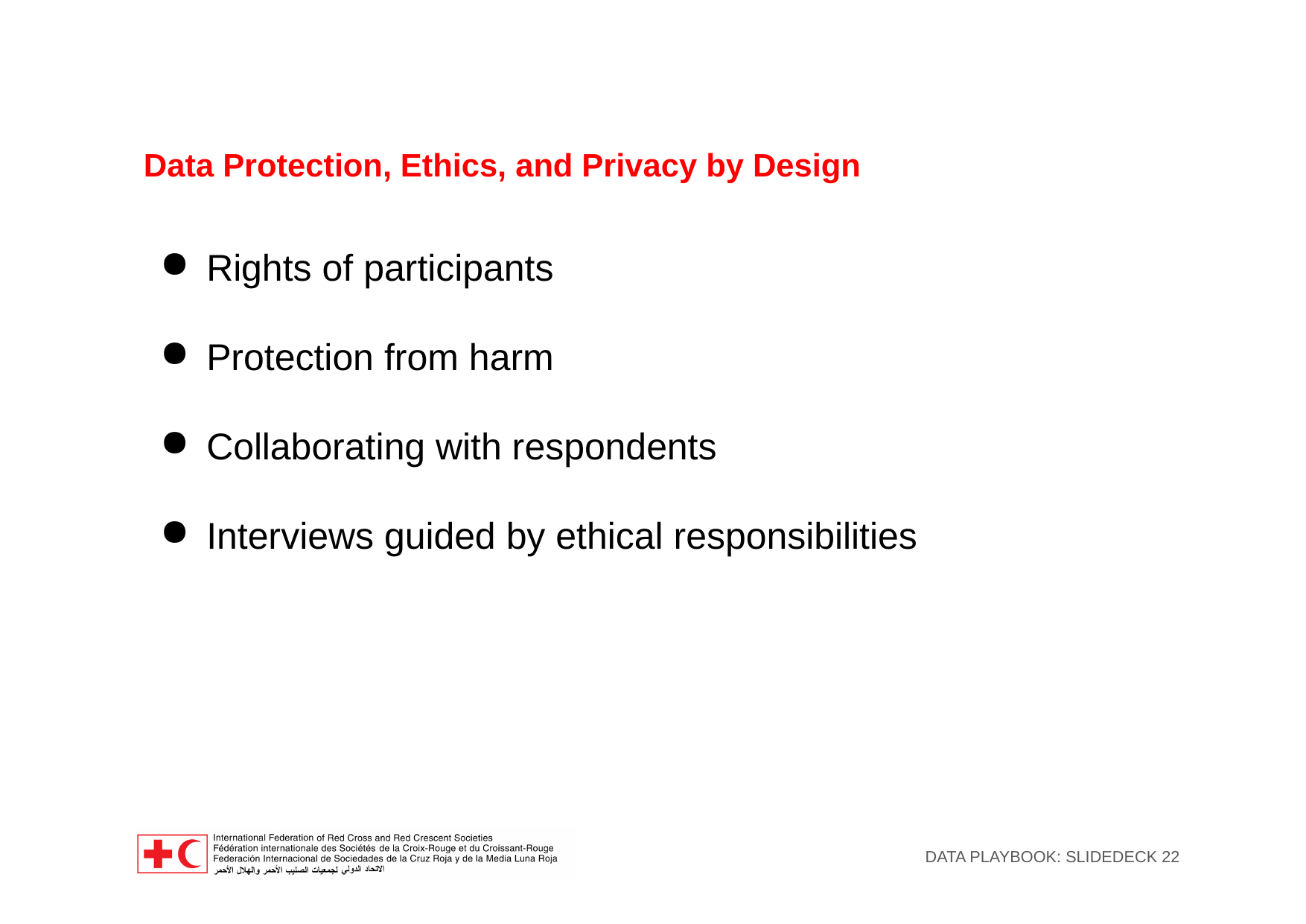

# Data Protection, Ethics, and Privacy by Design
Rights of participants

Protection from harm

Collaborating with respondents

Interviews guided by ethical responsibilities